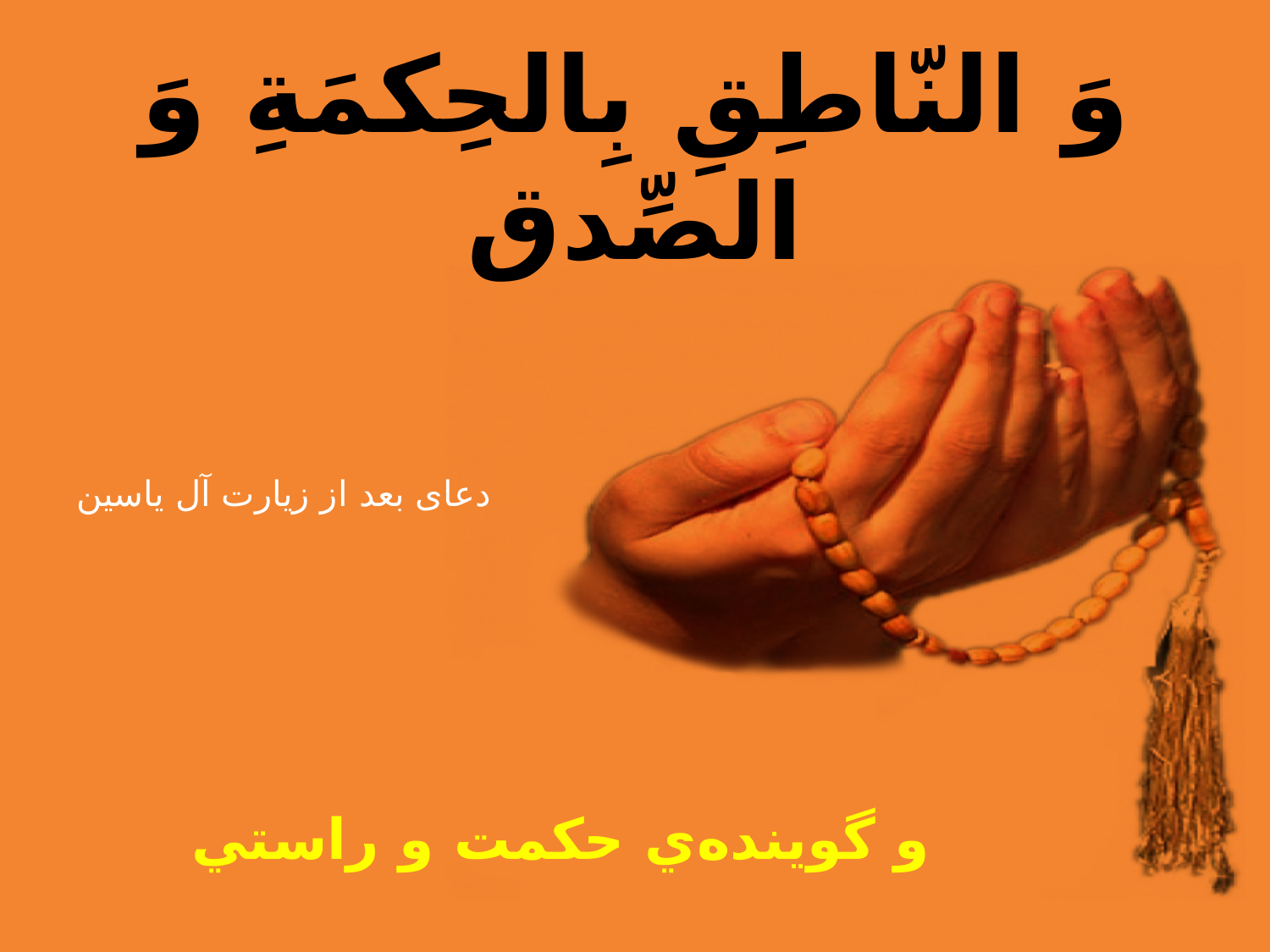

وَ النّاطِقِ بِالحِكمَةِ وَ الصِّدق
و گوينده‌ي حكمت و راستي